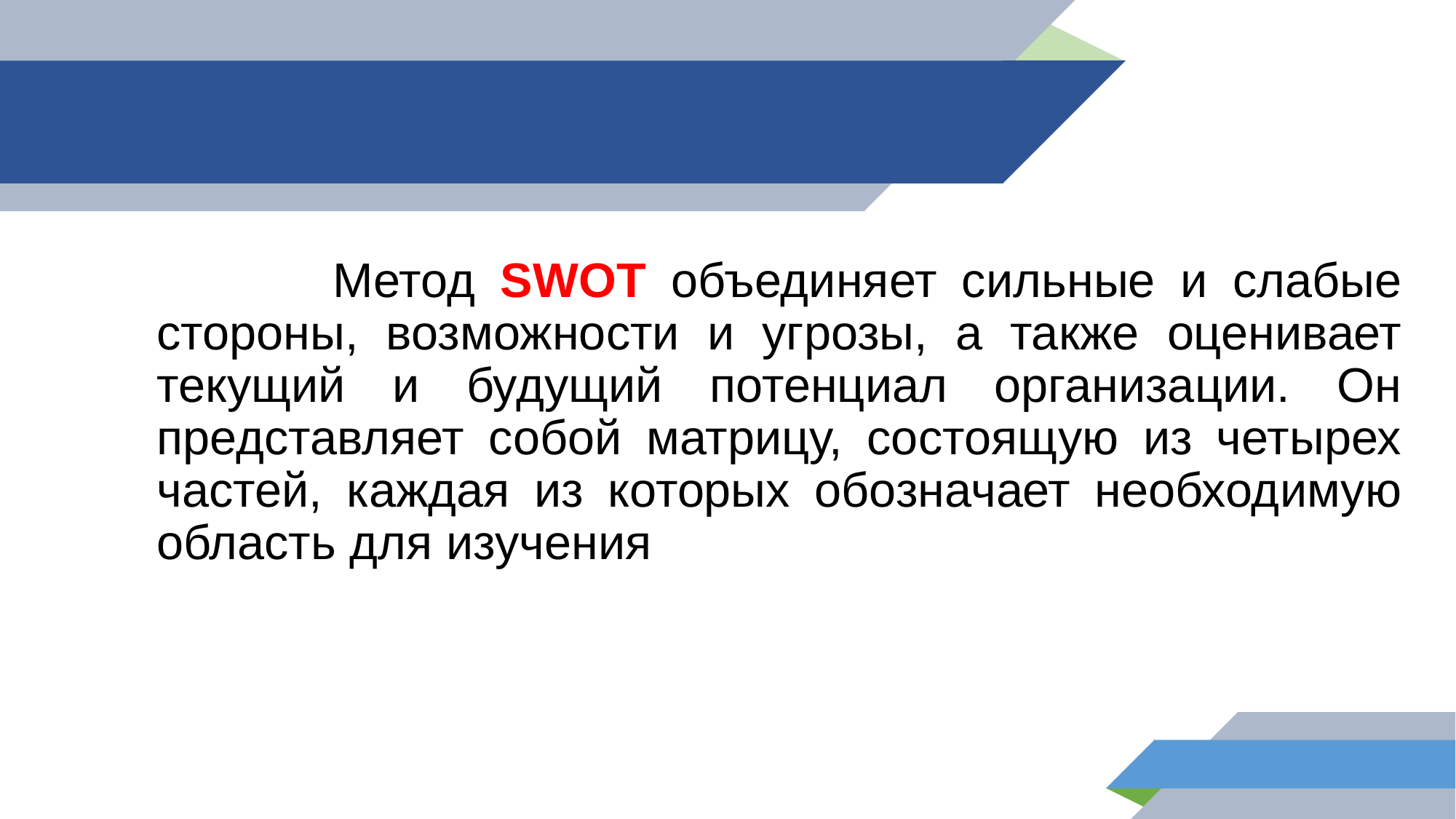

Метод SWOT объединяет сильные и слабые стороны, возможности и угрозы, а также оценивает текущий и будущий потенциал организации. Он представляет собой матрицу, состоящую из четырех частей, каждая из которых обозначает необходимую область для изучения